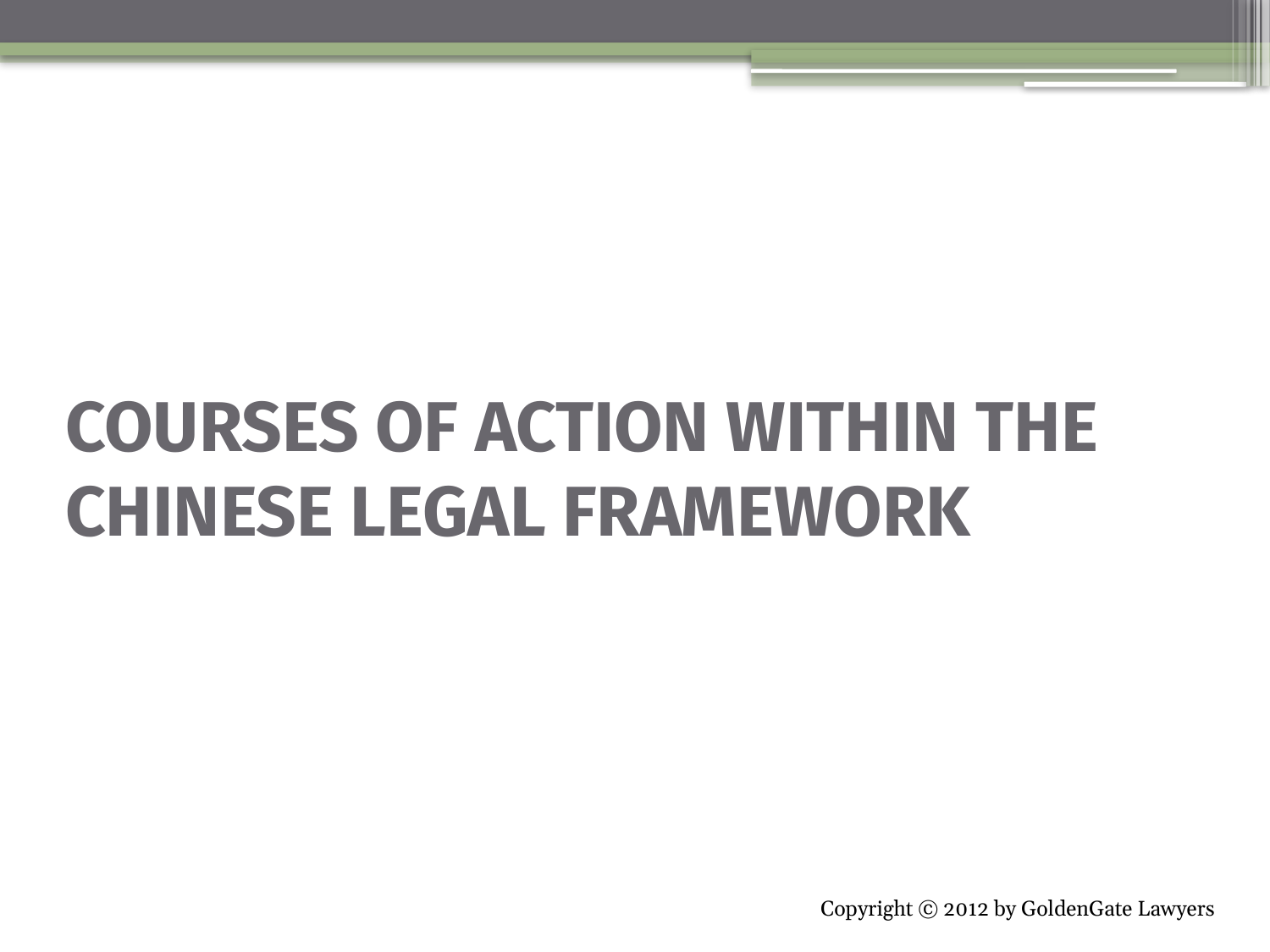

# COURSES OF ACTION WITHIN THE CHINESE LEGAL FRAMEWORK
Copyright © 2012 by GoldenGate Lawyers